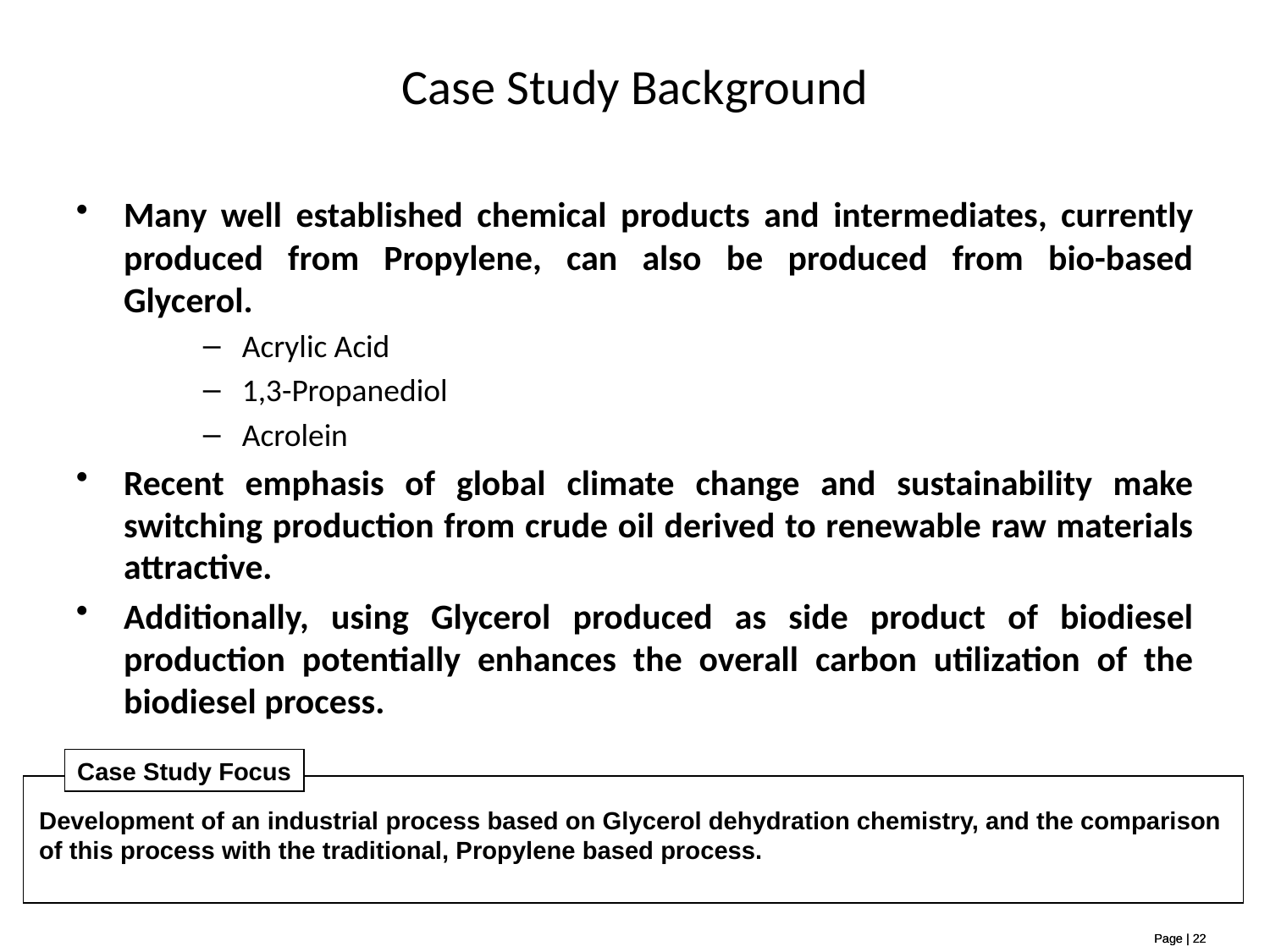

# Case Study Background
Many well established chemical products and intermediates, currently produced from Propylene, can also be produced from bio-based Glycerol.
 Acrylic Acid
 1,3-Propanediol
 Acrolein
Recent emphasis of global climate change and sustainability make switching production from crude oil derived to renewable raw materials attractive.
Additionally, using Glycerol produced as side product of biodiesel production potentially enhances the overall carbon utilization of the biodiesel process.

Case Study Focus

Development of an industrial process based on Glycerol dehydration chemistry, and the comparison of this process with the traditional, Propylene based process.
Page | 22